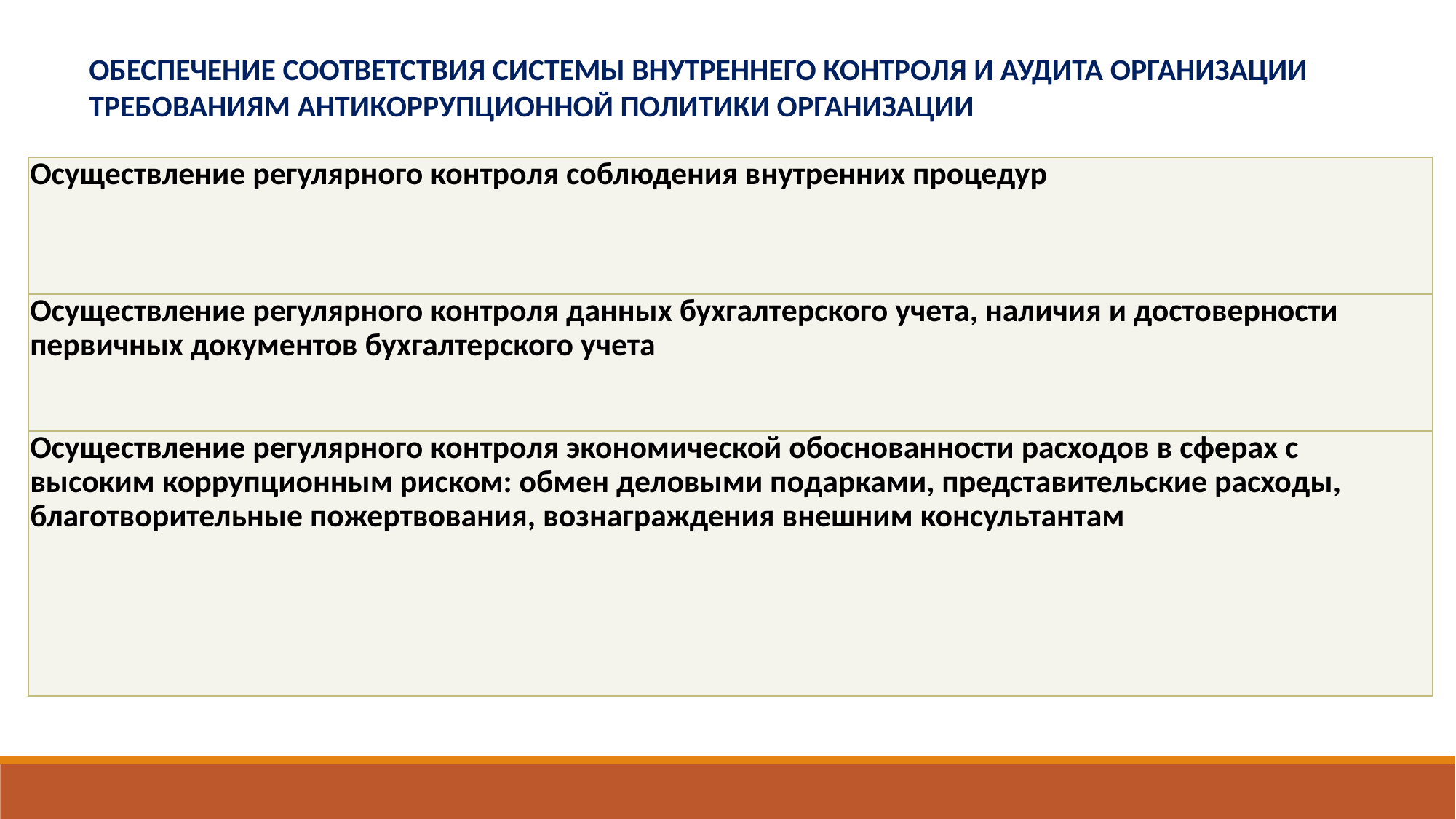

ОБЕСПЕЧЕНИЕ СООТВЕТСТВИЯ СИСТЕМЫ ВНУТРЕННЕГО КОНТРОЛЯ И АУДИТА ОРГАНИЗАЦИИ ТРЕБОВАНИЯМ АНТИКОРРУПЦИОННОЙ ПОЛИТИКИ ОРГАНИЗАЦИИ
| Осуществление регулярного контроля соблюдения внутренних процедур |
| --- |
| Осуществление регулярного контроля данных бухгалтерского учета, наличия и достоверности первичных документов бухгалтерского учета |
| Осуществление регулярного контроля экономической обоснованности расходов в сферах с высоким коррупционным риском: обмен деловыми подарками, представительские расходы, благотворительные пожертвования, вознаграждения внешним консультантам |